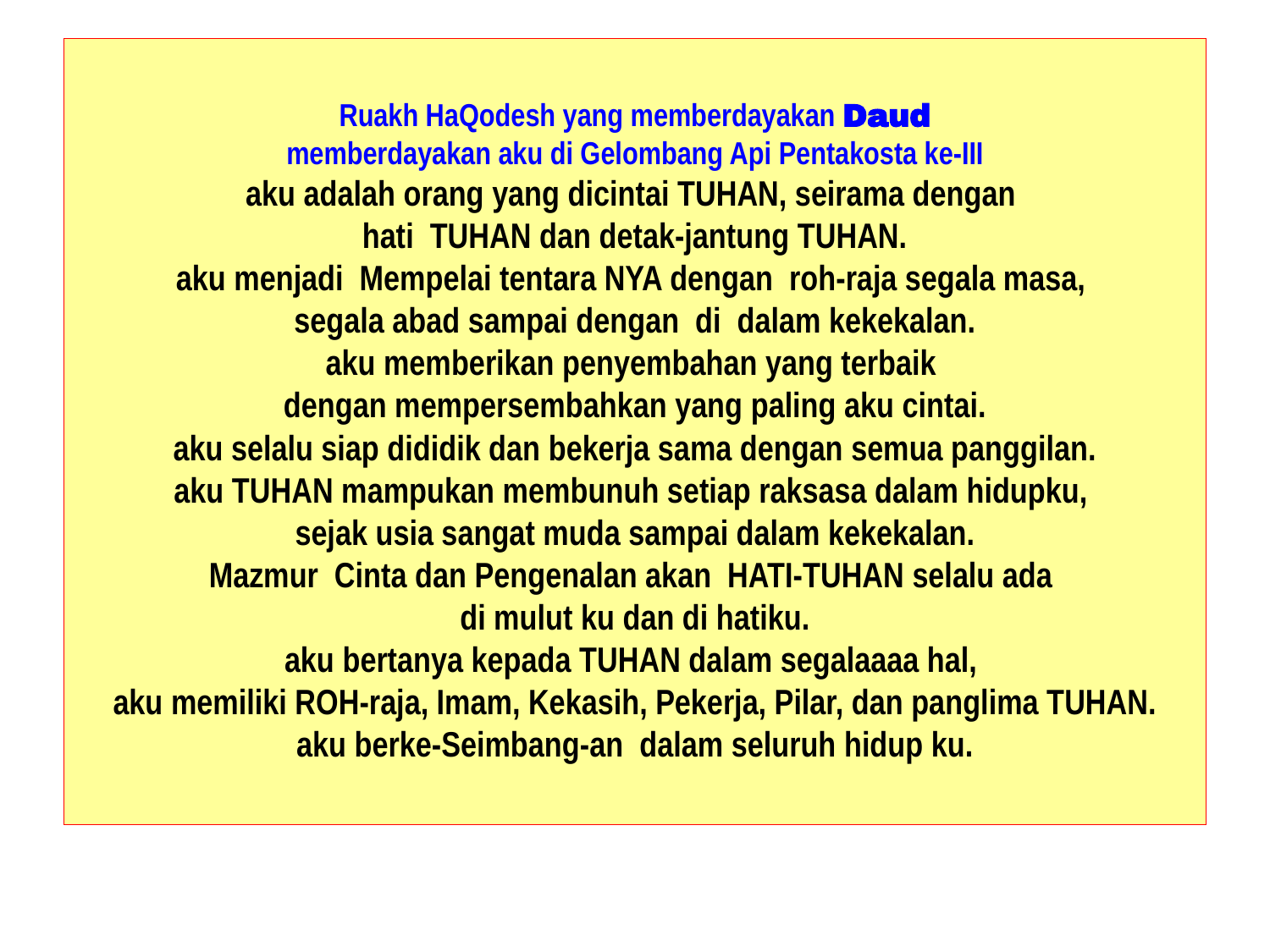

# Ruakh HaQodesh yang memberdayakan Daud memberdayakan aku di Gelombang Api Pentakosta ke-III aku adalah orang yang dicintai TUHAN, seirama dengan hati  TUHAN dan detak-jantung TUHAN. aku menjadi  Mempelai tentara NYA dengan  roh-raja segala masa, segala abad sampai dengan  di  dalam kekekalan. aku memberikan penyembahan yang terbaik dengan mempersembahkan yang paling aku cintai. aku selalu siap dididik dan bekerja sama dengan semua panggilan. aku TUHAN mampukan membunuh setiap raksasa dalam hidupku, sejak usia sangat muda sampai dalam kekekalan. Mazmur  Cinta dan Pengenalan akan  HATI-TUHAN selalu ada di mulut ku dan di hatiku. aku bertanya kepada TUHAN dalam segalaaaa hal, aku memiliki ROH-raja, Imam, Kekasih, Pekerja, Pilar, dan panglima TUHAN. aku berke-Seimbang-an  dalam seluruh hidup ku.